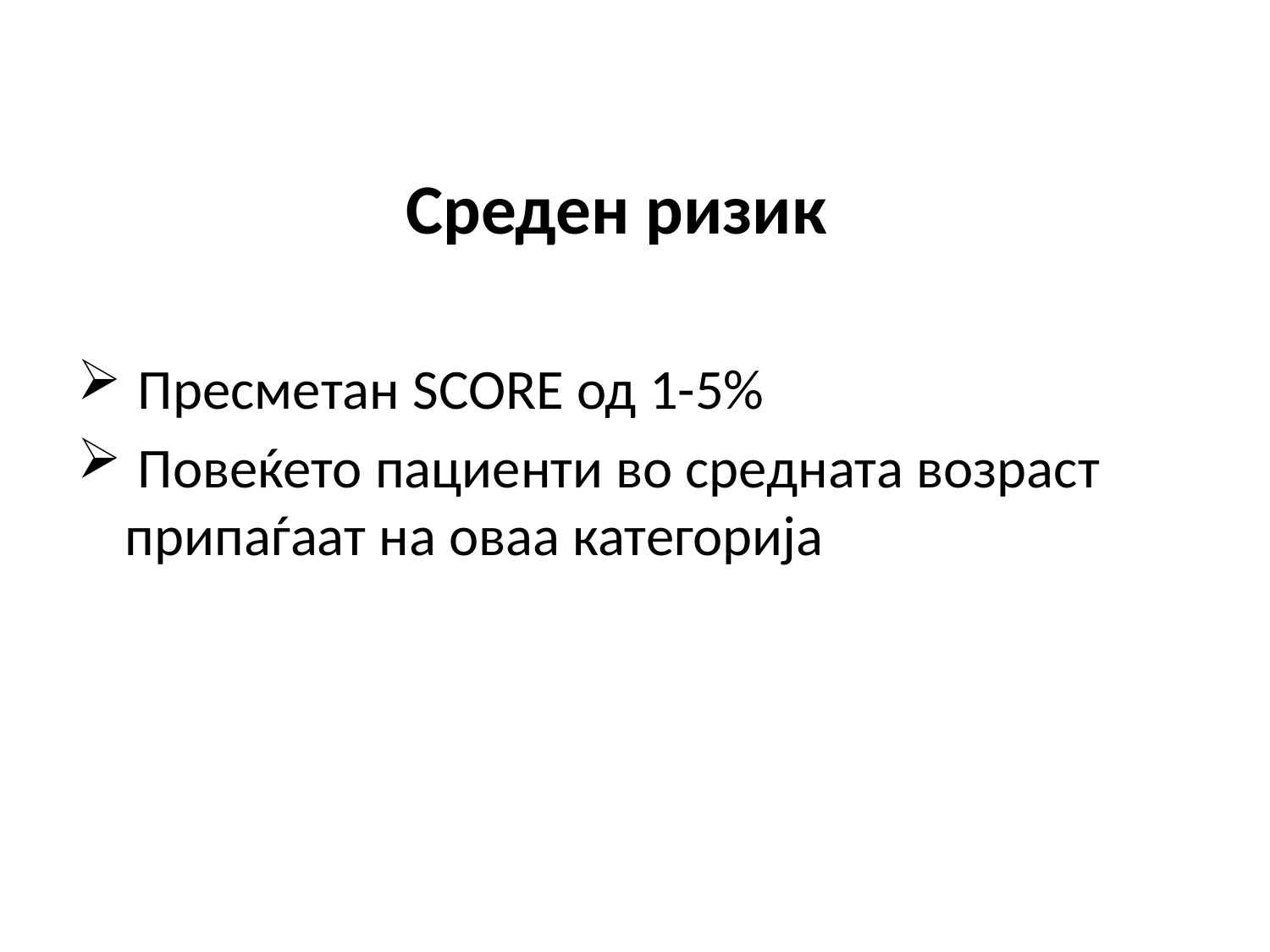

# Среден ризик
 Пресметан SCORE од 1-5%
 Повеќето пациенти во средната возраст припаѓаат на оваа категорија